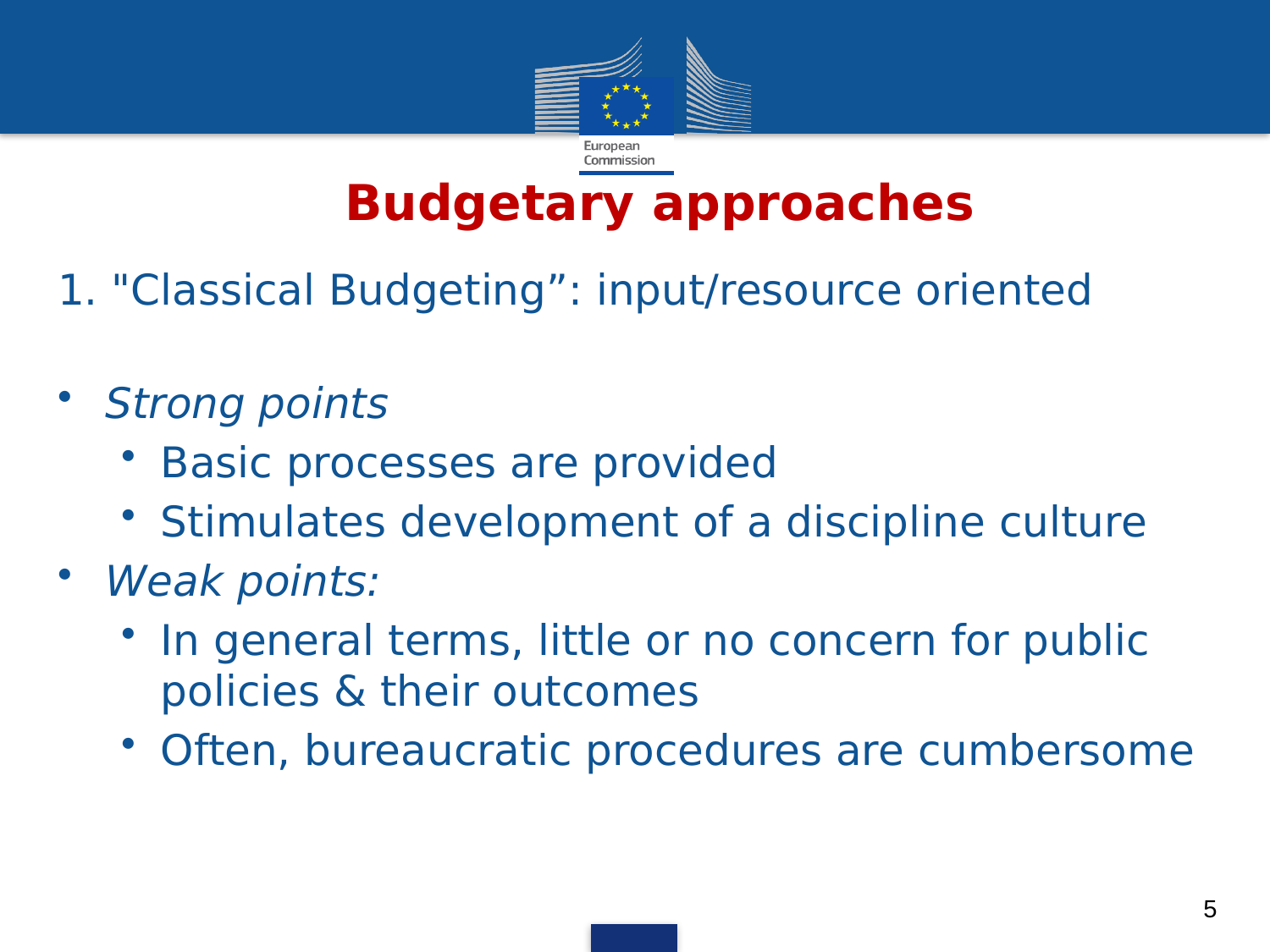

# Budgetary approaches
1. "Classical Budgeting”: input/resource oriented

Strong points
Basic processes are provided
Stimulates development of a discipline culture
Weak points:
In general terms, little or no concern for public policies & their outcomes
Often, bureaucratic procedures are cumbersome
5